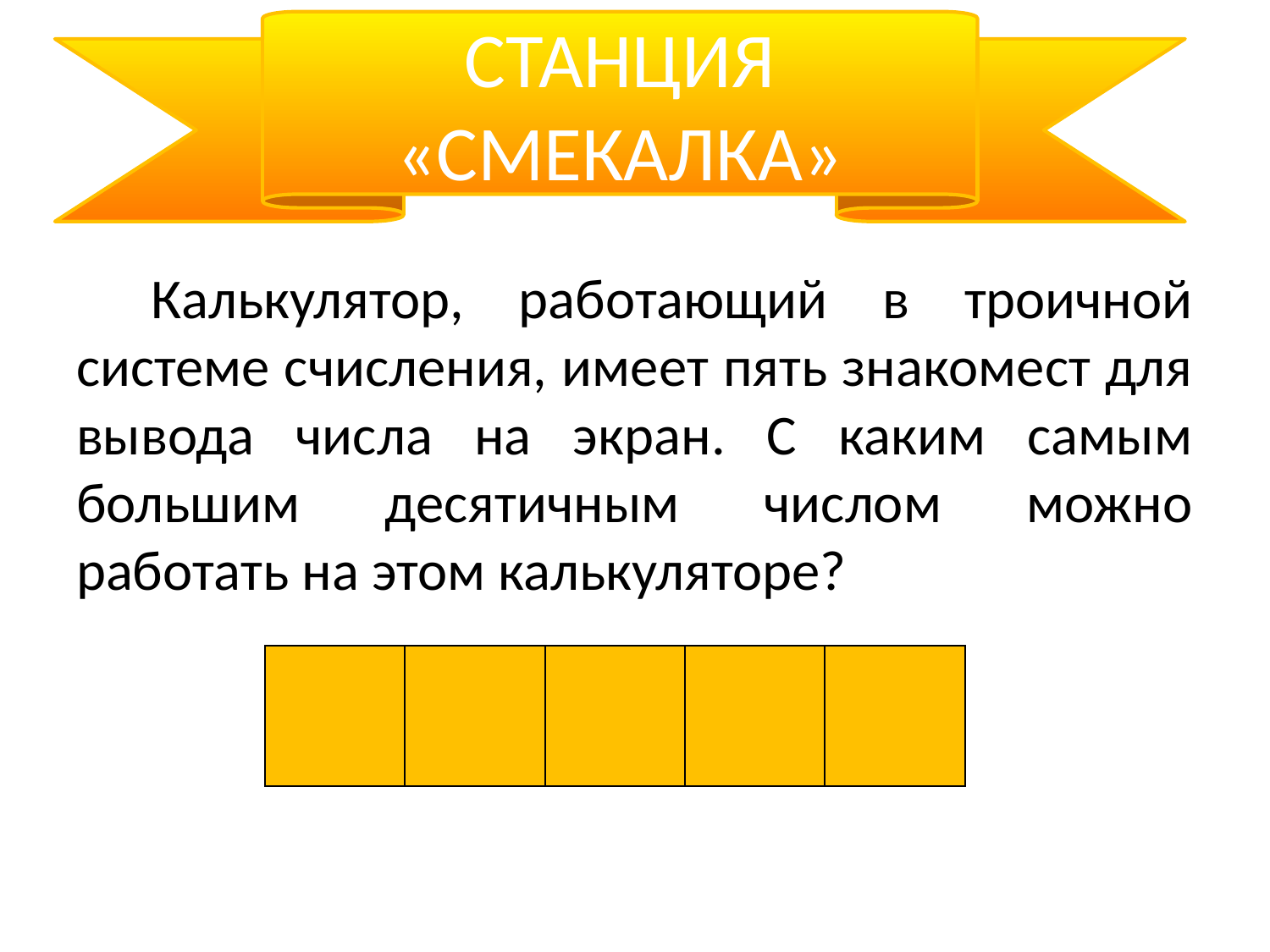

СТАНЦИЯ «СМЕКАЛКА»
Калькулятор, работающий в троичной системе счисления, имеет пять знакомест для вывода числа на экран. С каким самым большим десятичным числом можно работать на этом калькуляторе?

|  |  |  |  |  |
| --- | --- | --- | --- | --- |